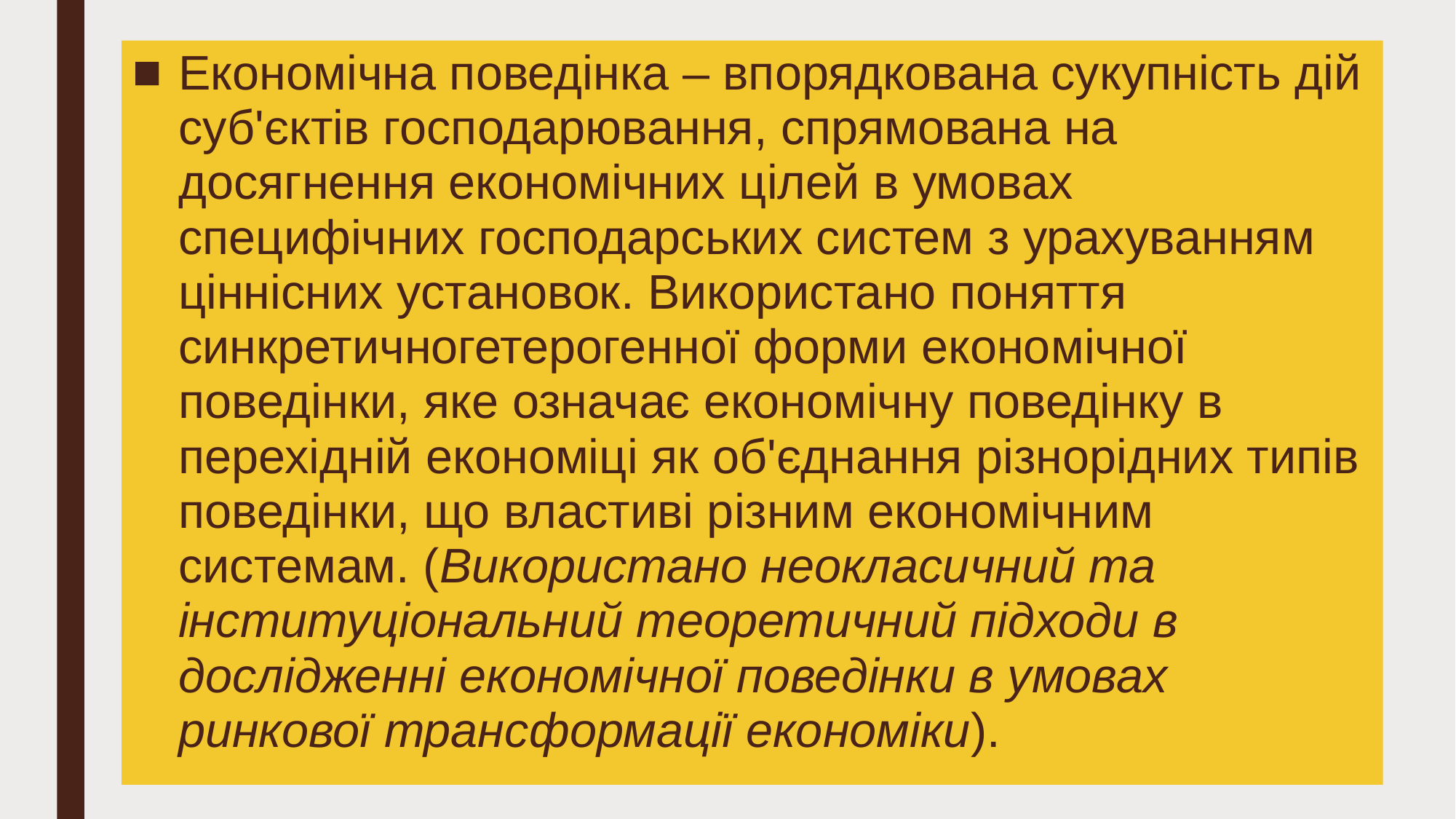

Економічна поведінка – впорядкована сукупність дій суб'єктів господарювання, спрямована на досягнення економічних цілей в умовах специфічних господарських систем з урахуванням ціннісних установок. Використано поняття синкретичногетерогенної форми економічної поведінки, яке означає економічну поведінку в перехідній економіці як об'єднання різнорідних типів поведінки, що властиві різним економічним системам. (Використано неокласичний та інституціональний теоретичний підходи в дослідженні економічної поведінки в умовах ринкової трансформації економіки).